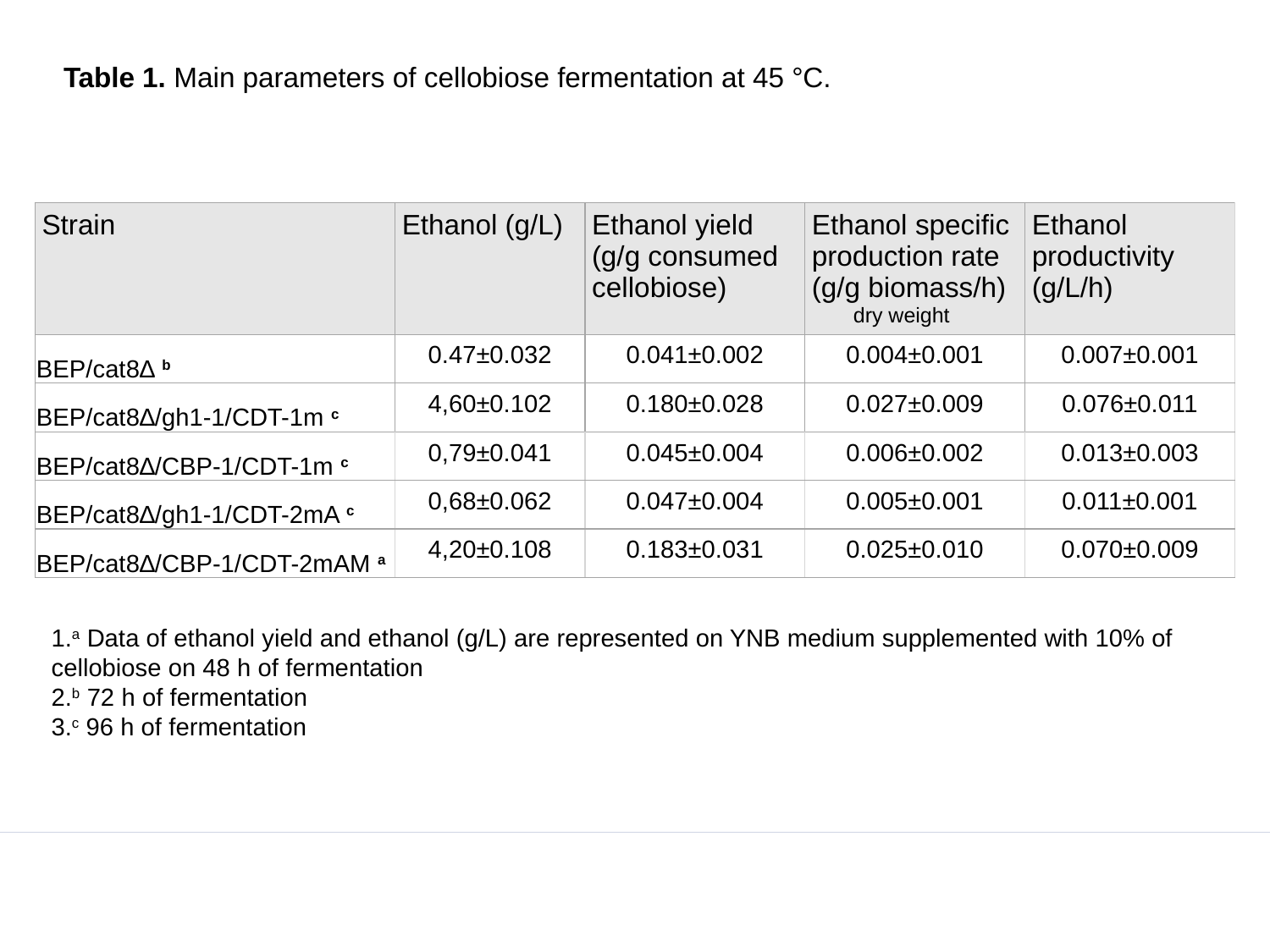

# Table 1. Main parameters of cellobiose fermentation at 45 °C.
| Strain | Ethanol (g/L) | Ethanol yield (g/g consumed cellobiose) | Ethanol speciﬁc production rate (g/g biomass/h) dry weight | Ethanol productivity (g/L/h) |
| --- | --- | --- | --- | --- |
| BEP/cat8∆ b | 0.47±0.032 | 0.041±0.002 | 0.004±0.001 | 0.007±0.001 |
| BEP/cat8∆/gh1-1/CDT-1m c | 4,60±0.102 | 0.180±0.028 | 0.027±0.009 | 0.076±0.011 |
| BEP/cat8∆/CBP-1/CDT-1m c | 0,79±0.041 | 0.045±0.004 | 0.006±0.002 | 0.013±0.003 |
| BEP/cat8∆/gh1-1/CDT-2mA c | 0,68±0.062 | 0.047±0.004 | 0.005±0.001 | 0.011±0.001 |
| BEP/cat8∆/CBP-1/CDT-2mAM a | 4,20±0.108 | 0.183±0.031 | 0.025±0.010 | 0.070±0.009 |
a Data of ethanol yield and ethanol (g/L) are represented on YNB medium supplemented with 10% of cellobiose on 48 h of fermentation
b 72 h of fermentation
c 96 h of fermentation